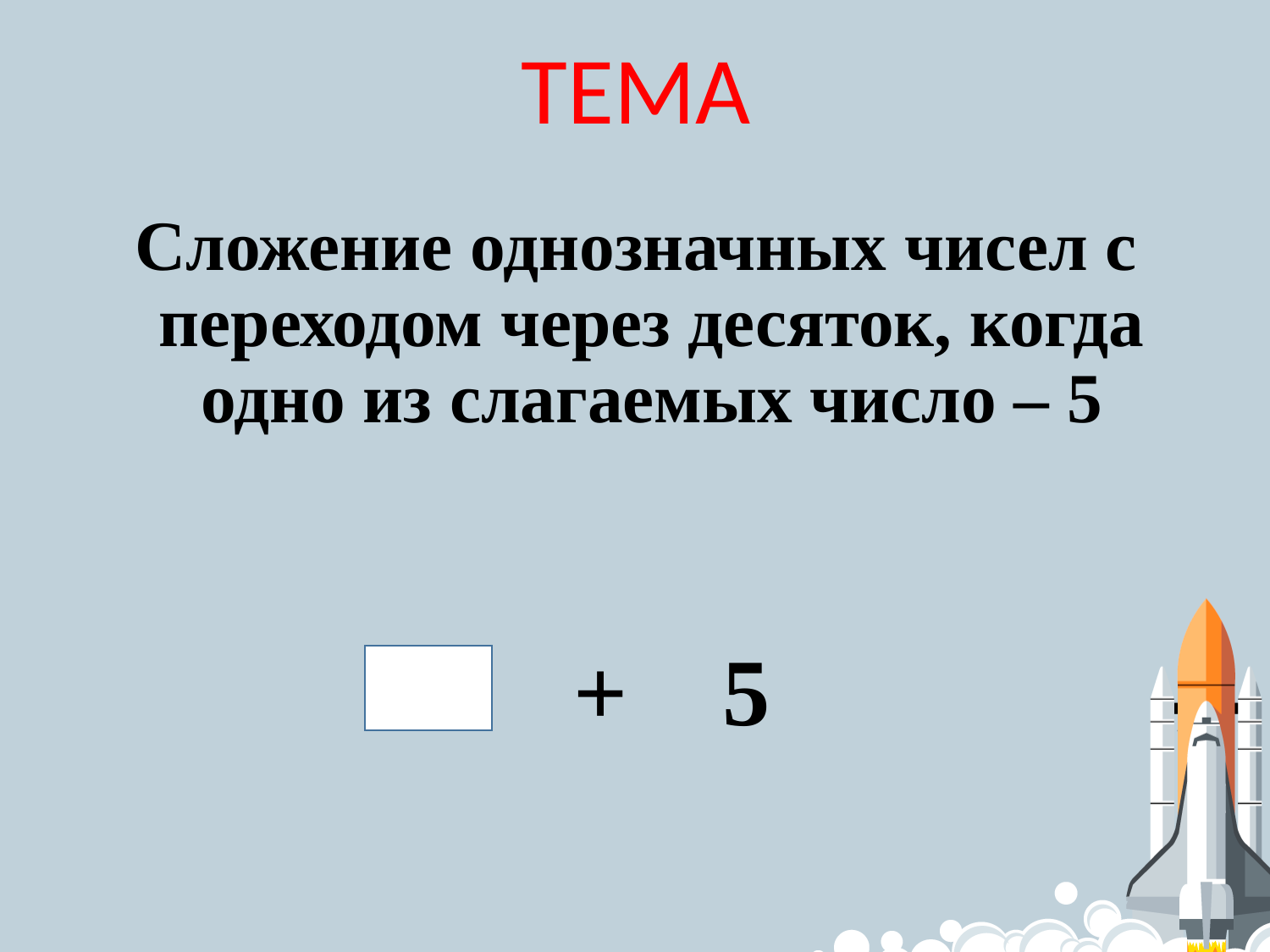

# ТЕМА
Сложение однозначных чисел с переходом через десяток, когда одно из слагаемых число – 5

   +    5